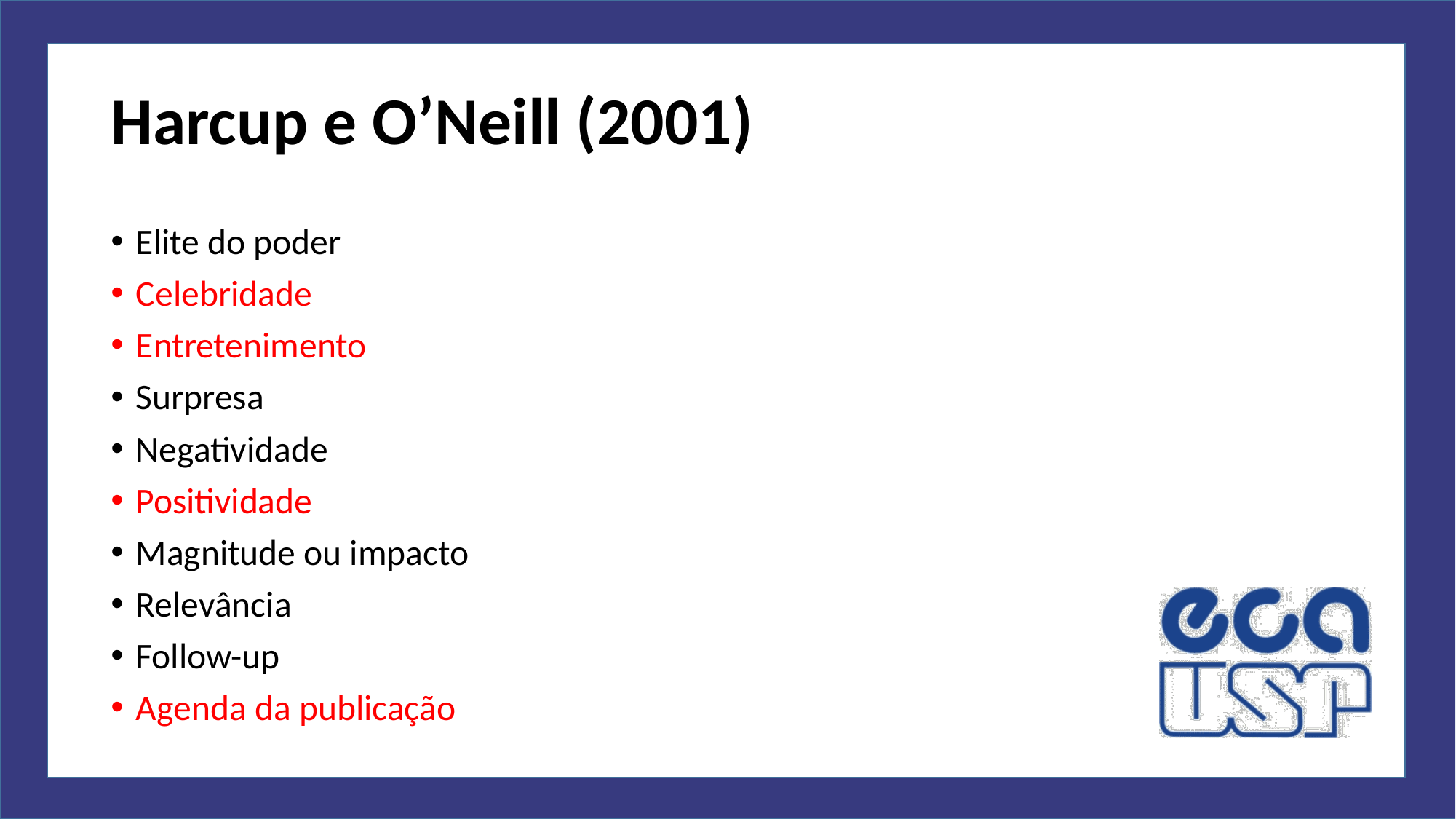

# Harcup e O’Neill (2001)
Elite do poder
Celebridade
Entretenimento
Surpresa
Negatividade
Positividade
Magnitude ou impacto
Relevância
Follow-up
Agenda da publicação